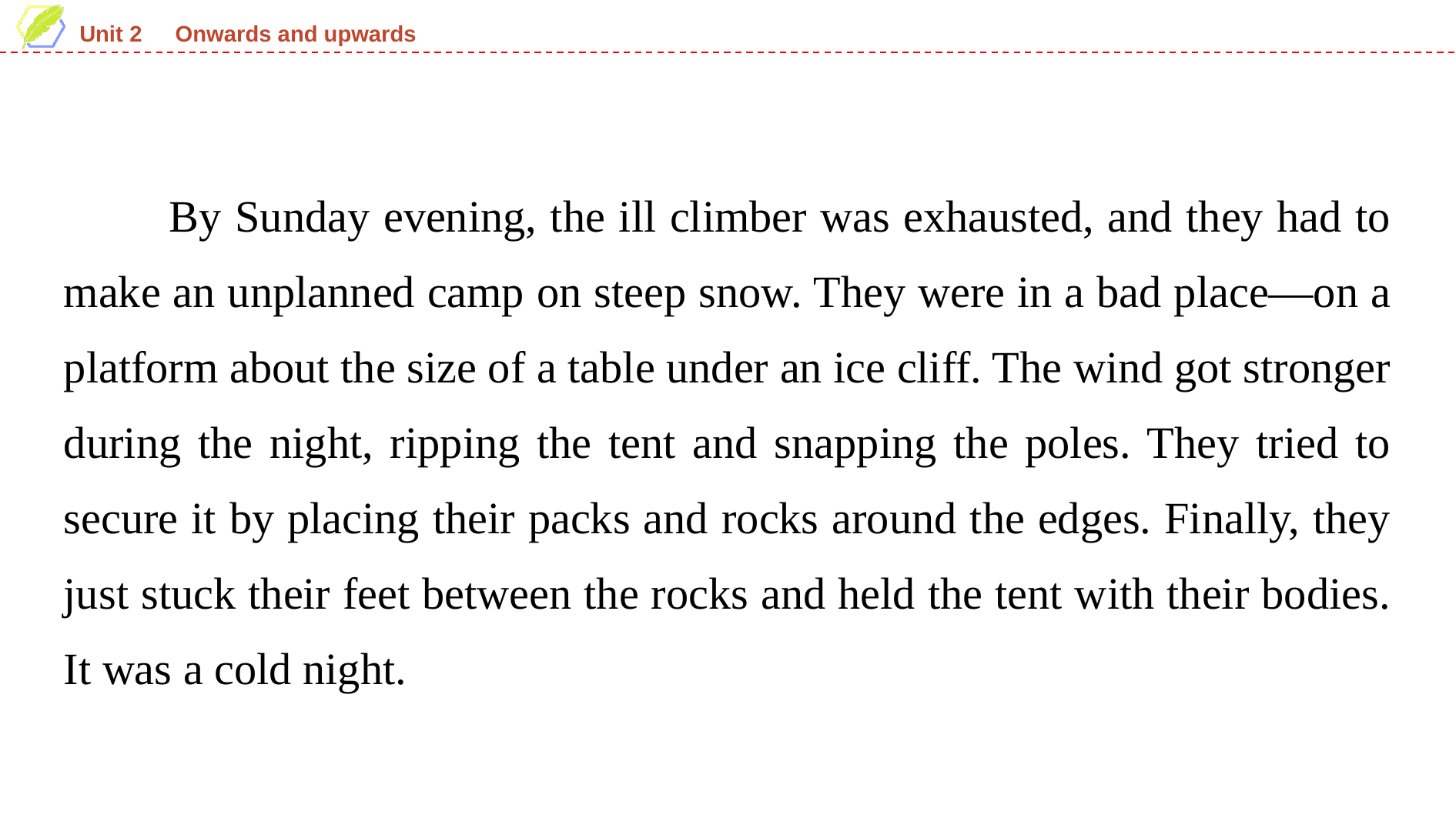

By Sunday evening, the ill climber was exhausted, and they had to make an unplanned camp on steep snow. They were in a bad place—on a platform about the size of a table under an ice cliff. The wind got stronger during the night, ripping the tent and snapping the poles. They tried to secure it by placing their packs and rocks around the edges. Finally, they just stuck their feet between the rocks and held the tent with their bodies. It was a cold night.